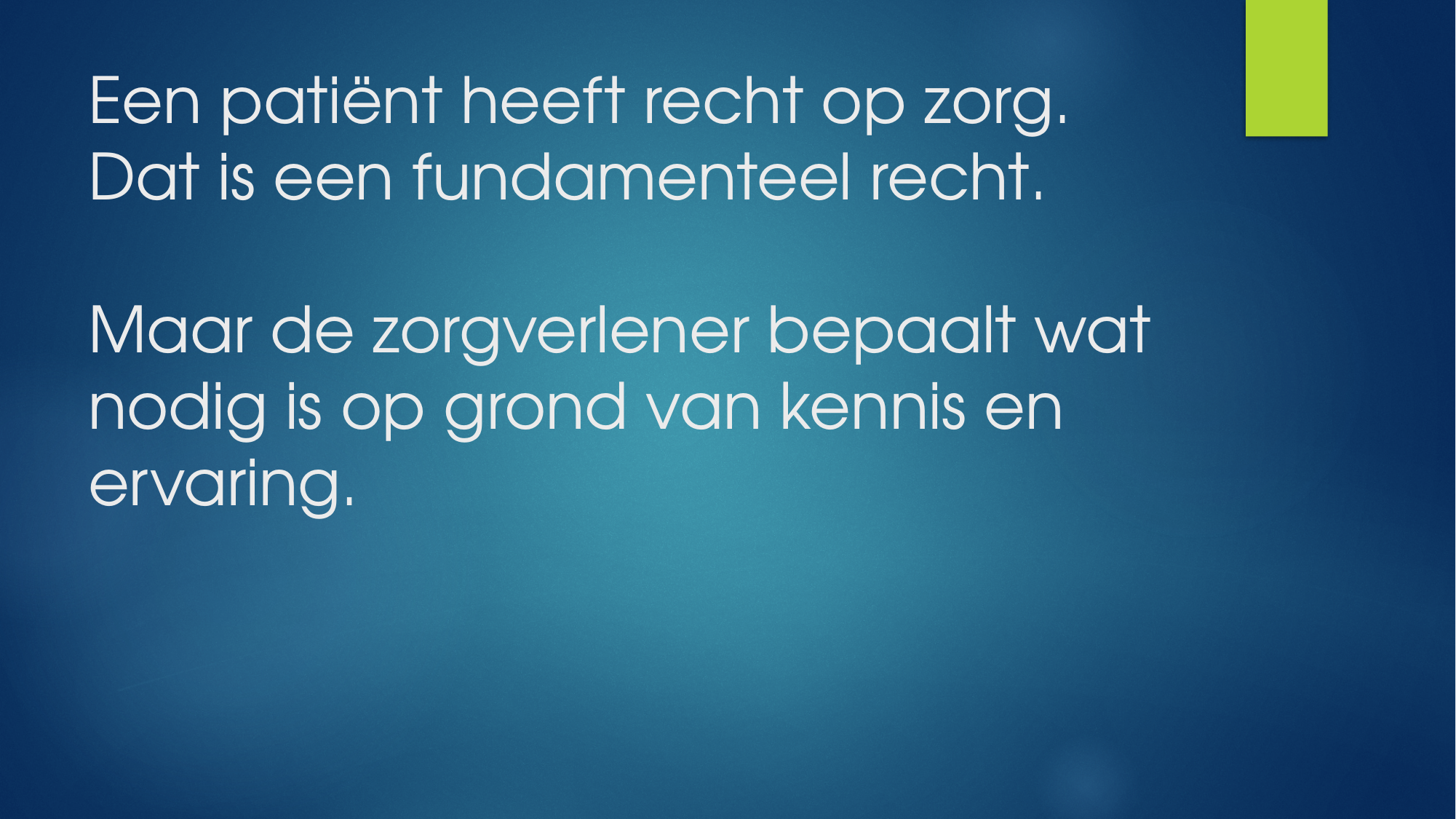

# Een patiënt heeft recht op zorg. Dat is een fundamenteel recht. Maar de zorgverlener bepaalt wat nodig is op grond van kennis en ervaring.